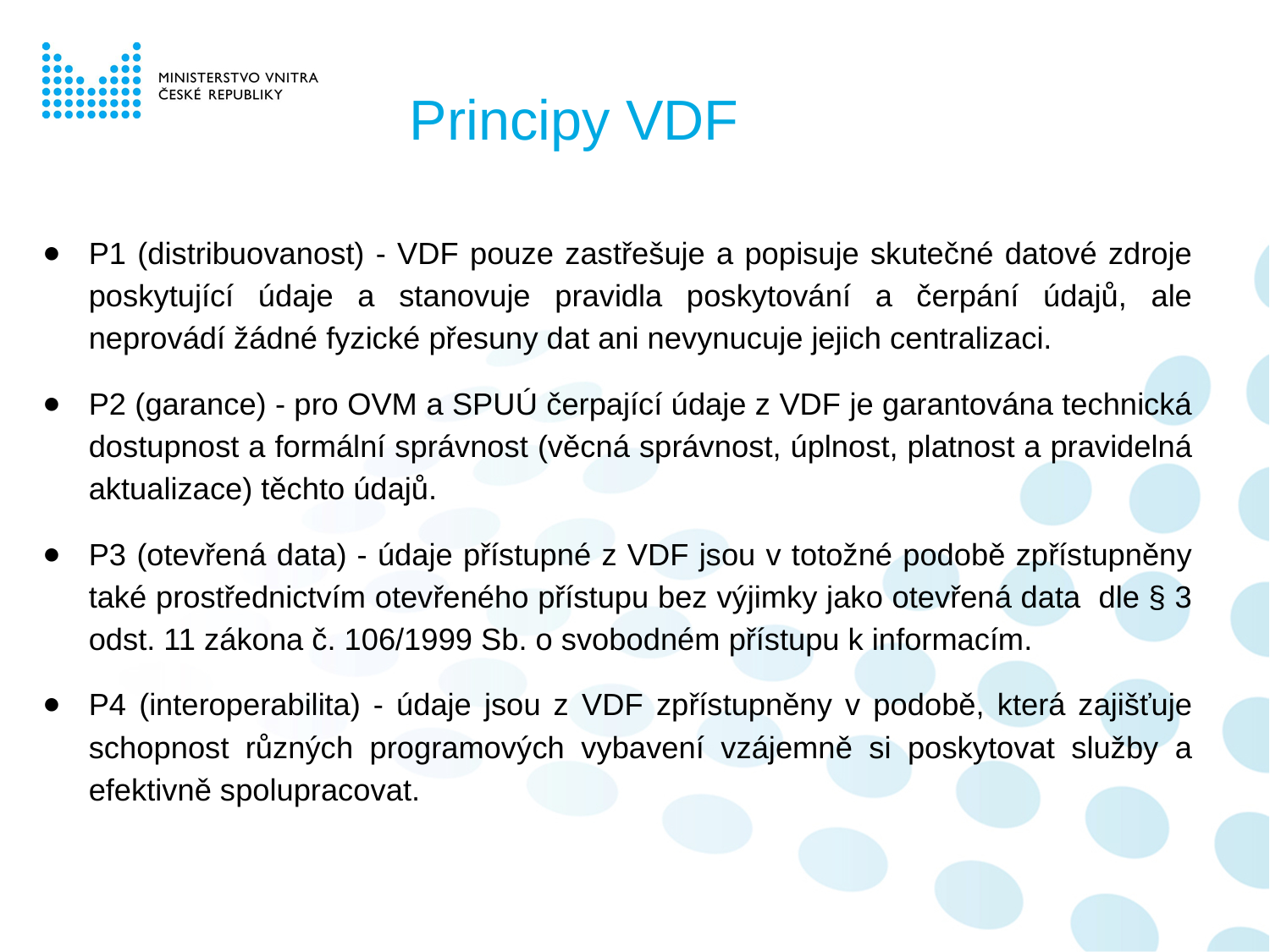

# Principy VDF
P1 (distribuovanost) - VDF pouze zastřešuje a popisuje skutečné datové zdroje poskytující údaje a stanovuje pravidla poskytování a čerpání údajů, ale neprovádí žádné fyzické přesuny dat ani nevynucuje jejich centralizaci.
P2 (garance) - pro OVM a SPUÚ čerpající údaje z VDF je garantována technická dostupnost a formální správnost (věcná správnost, úplnost, platnost a pravidelná aktualizace) těchto údajů.
P3 (otevřená data) - údaje přístupné z VDF jsou v totožné podobě zpřístupněny také prostřednictvím otevřeného přístupu bez výjimky jako otevřená data  dle § 3 odst. 11 zákona č. 106/1999 Sb. o svobodném přístupu k informacím.
P4 (interoperabilita) - údaje jsou z VDF zpřístupněny v podobě, která zajišťuje schopnost různých programových vybavení vzájemně si poskytovat služby a efektivně spolupracovat.